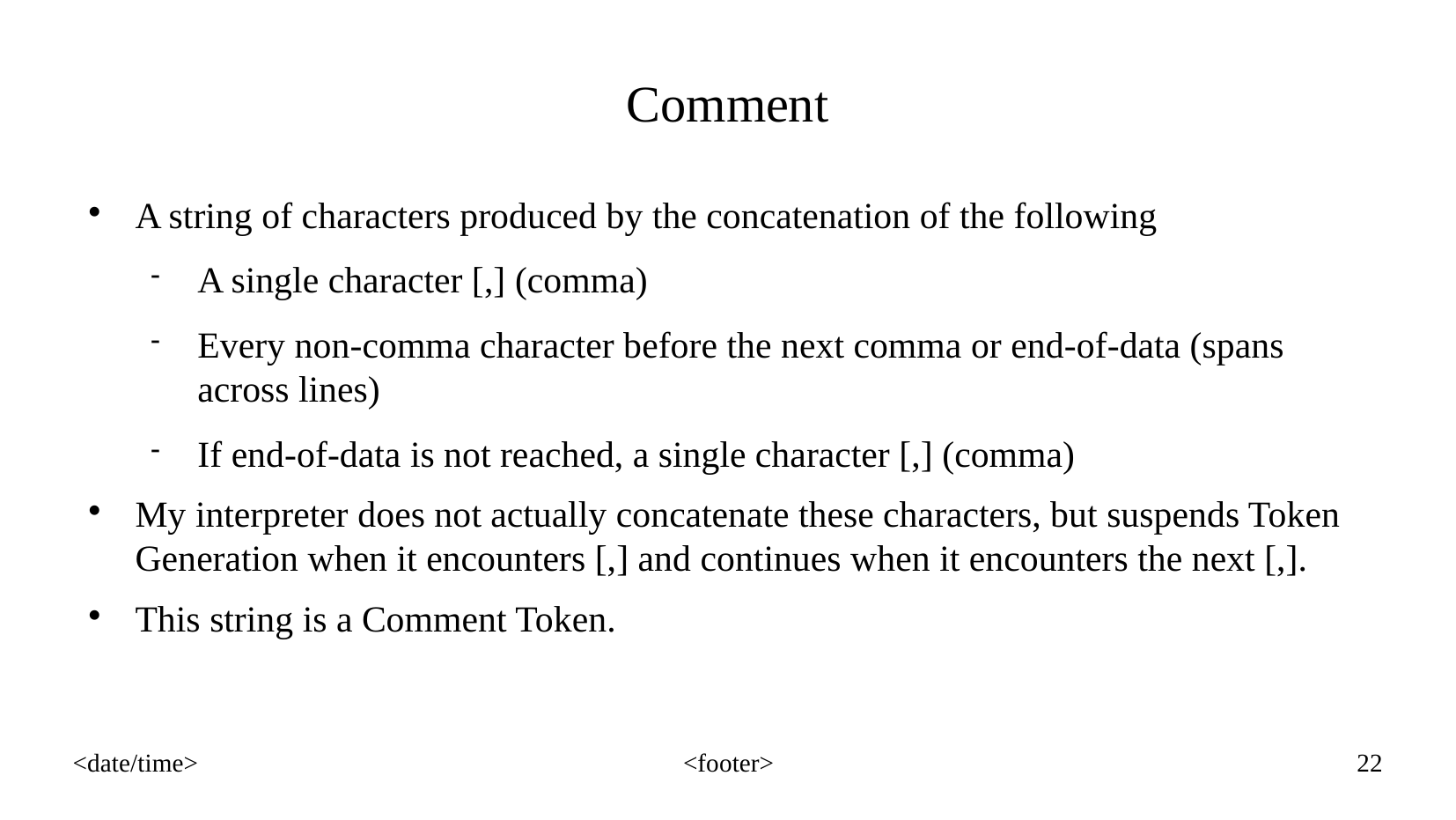

Comment
A string of characters produced by the concatenation of the following
A single character [,] (comma)
Every non-comma character before the next comma or end-of-data (spans across lines)
If end-of-data is not reached, a single character [,] (comma)
My interpreter does not actually concatenate these characters, but suspends Token Generation when it encounters [,] and continues when it encounters the next [,].
This string is a Comment Token.